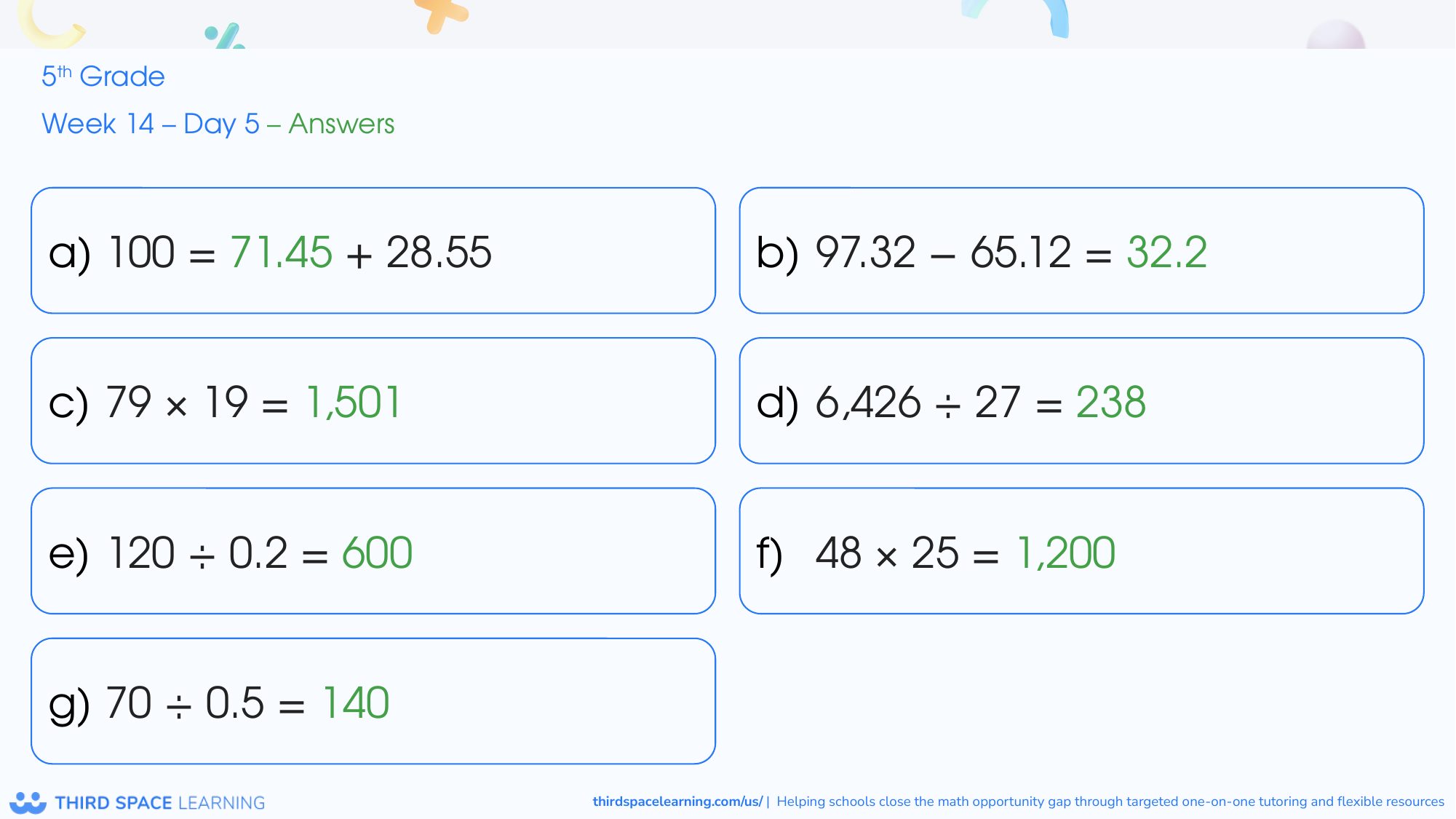

5th Grade
Week 14 – Day 5 – Answers
100 = 71.45 + 28.55
97.32 − 65.12 = 32.2
79 × 19 = 1,501
6,426 ÷ 27 = 238
120 ÷ 0.2 = 600
48 × 25 = 1,200
70 ÷ 0.5 = 140